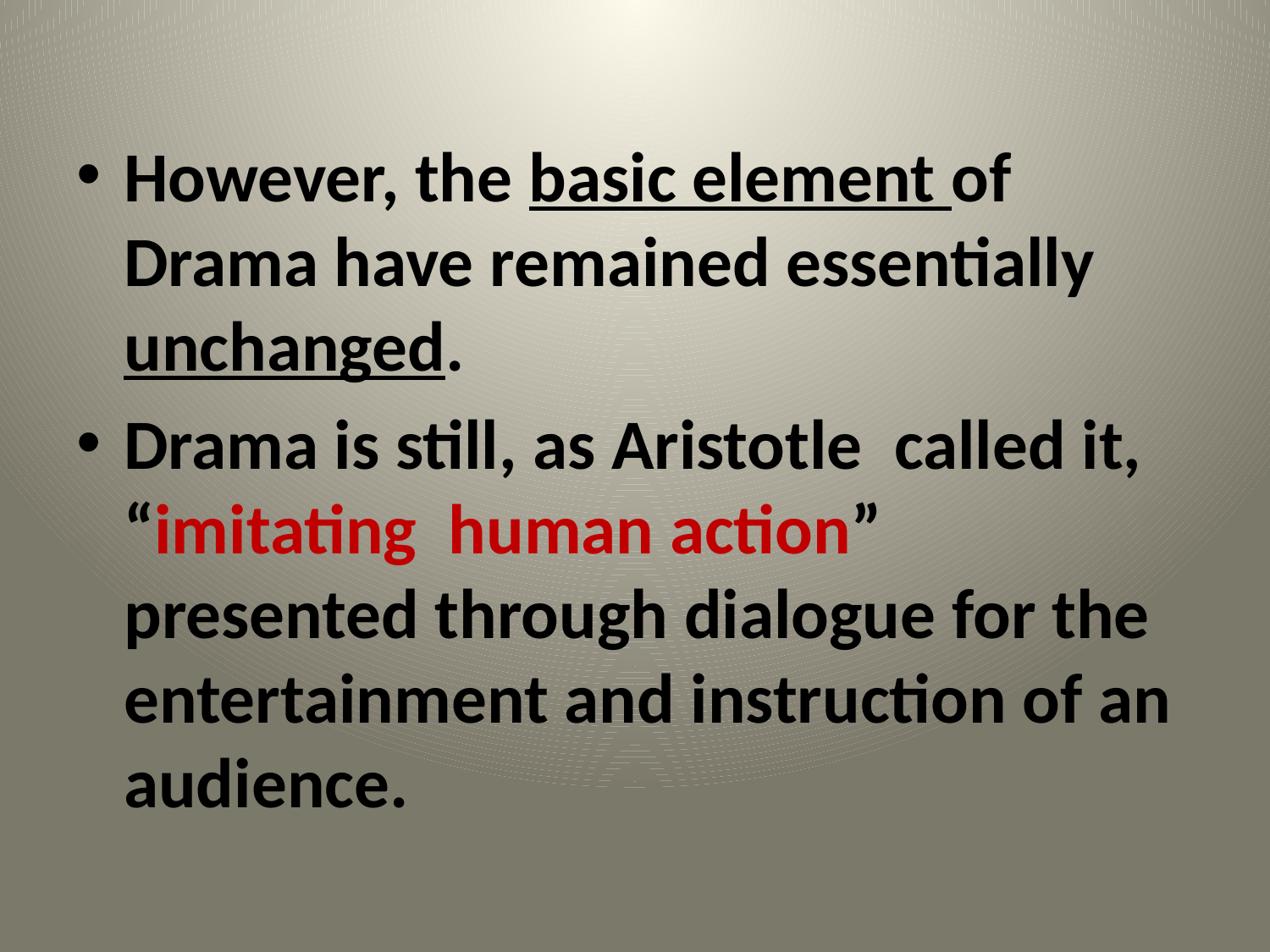

However, the basic element of Drama have remained essentially unchanged.
Drama is still, as Aristotle  called it, “imitating  human action” presented through dialogue for the entertainment and instruction of an audience.